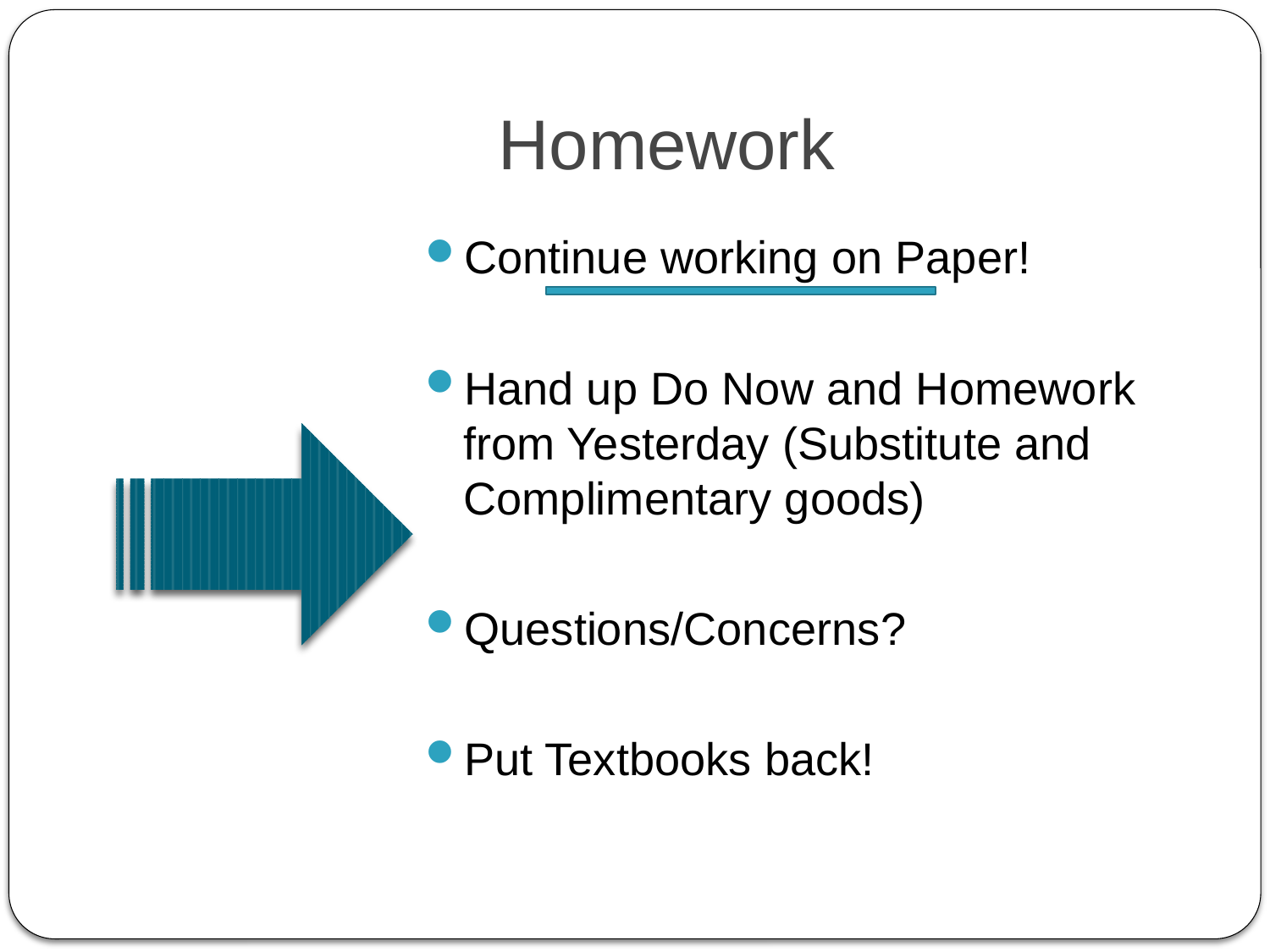

# Homework

Continue working on Paper!

Hand up Do Now and Homework from Yesterday (Substitute and Complimentary goods)

Questions/Concerns?

Put Textbooks back!